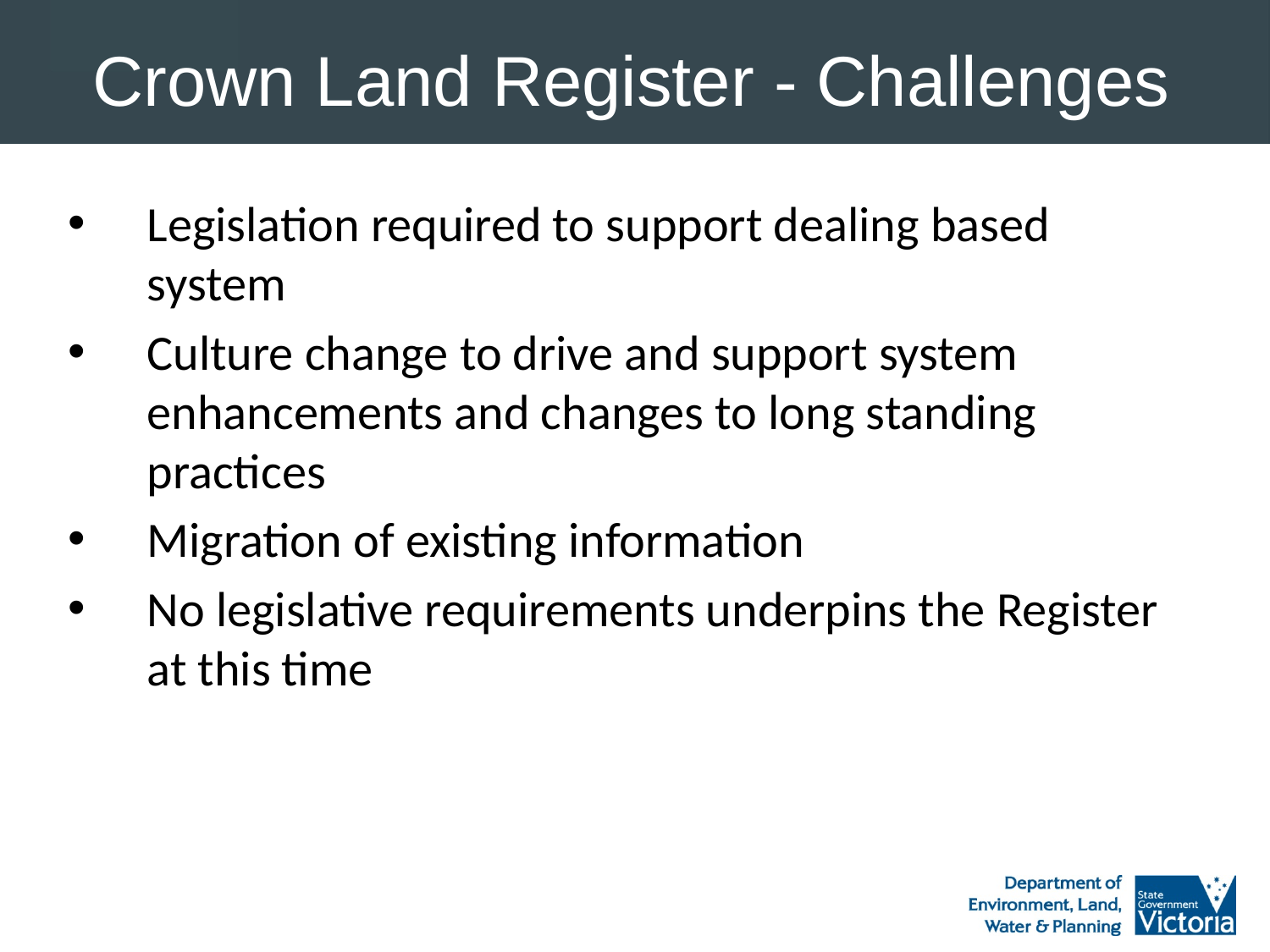

# Crown Land Register - Challenges
Legislation required to support dealing based system
Culture change to drive and support system enhancements and changes to long standing practices
Migration of existing information
No legislative requirements underpins the Register at this time